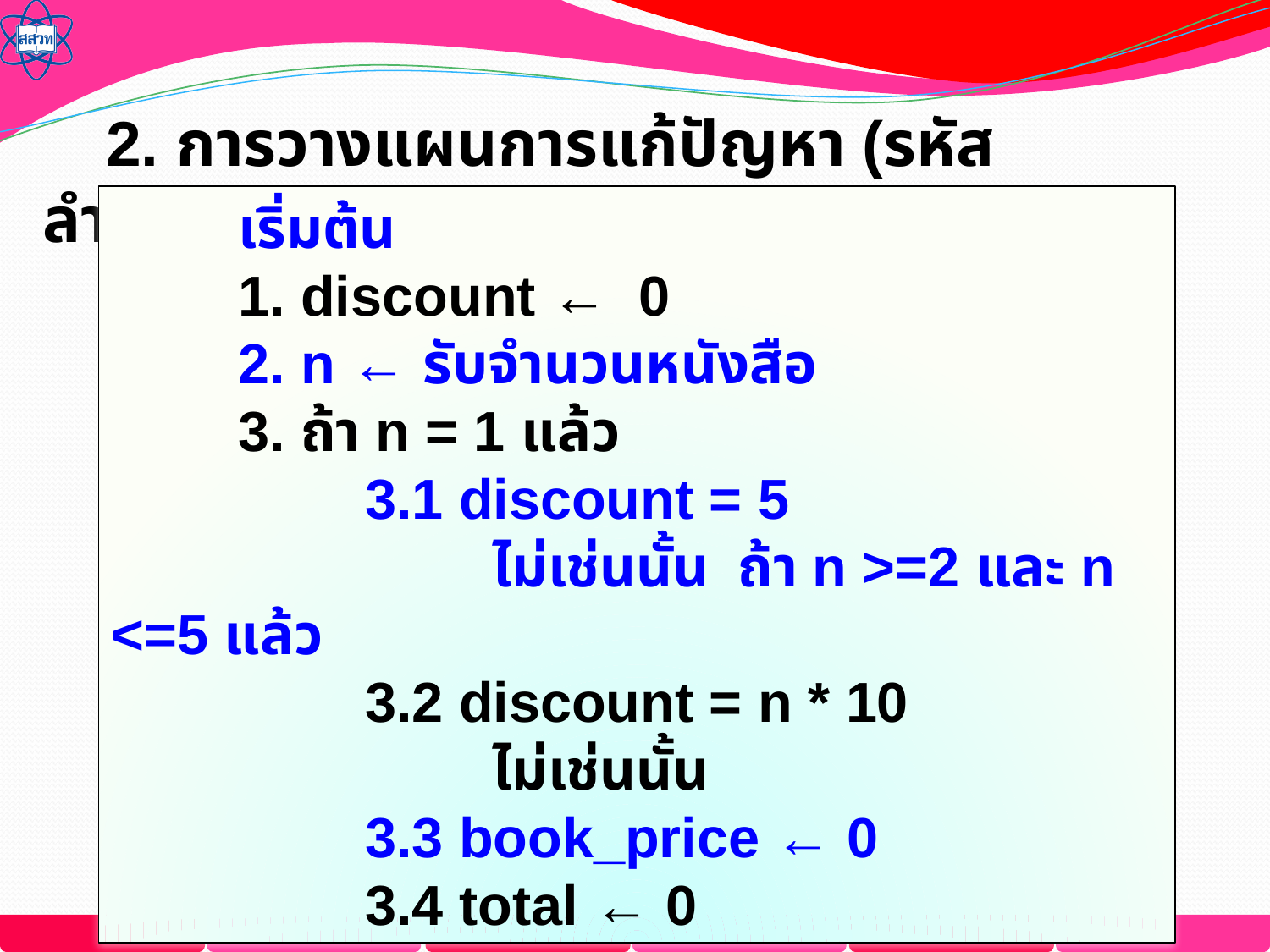

2. การวางแผนการแก้ปัญหา (รหัสลำลองหรือผังงาน)
	เริ่มต้น
	1. discount ←  0
	2. n ← รับจำนวนหนังสือ
	3. ถ้า n = 1 แล้ว
   		3.1 discount = 5
			ไม่เช่นนั้น  ถ้า n >=2 และ n <=5 แล้ว
   		3.2 discount = n * 10
			ไม่เช่นนั้น
   		3.3 book_price ← 0
   		3.4 total ← 0